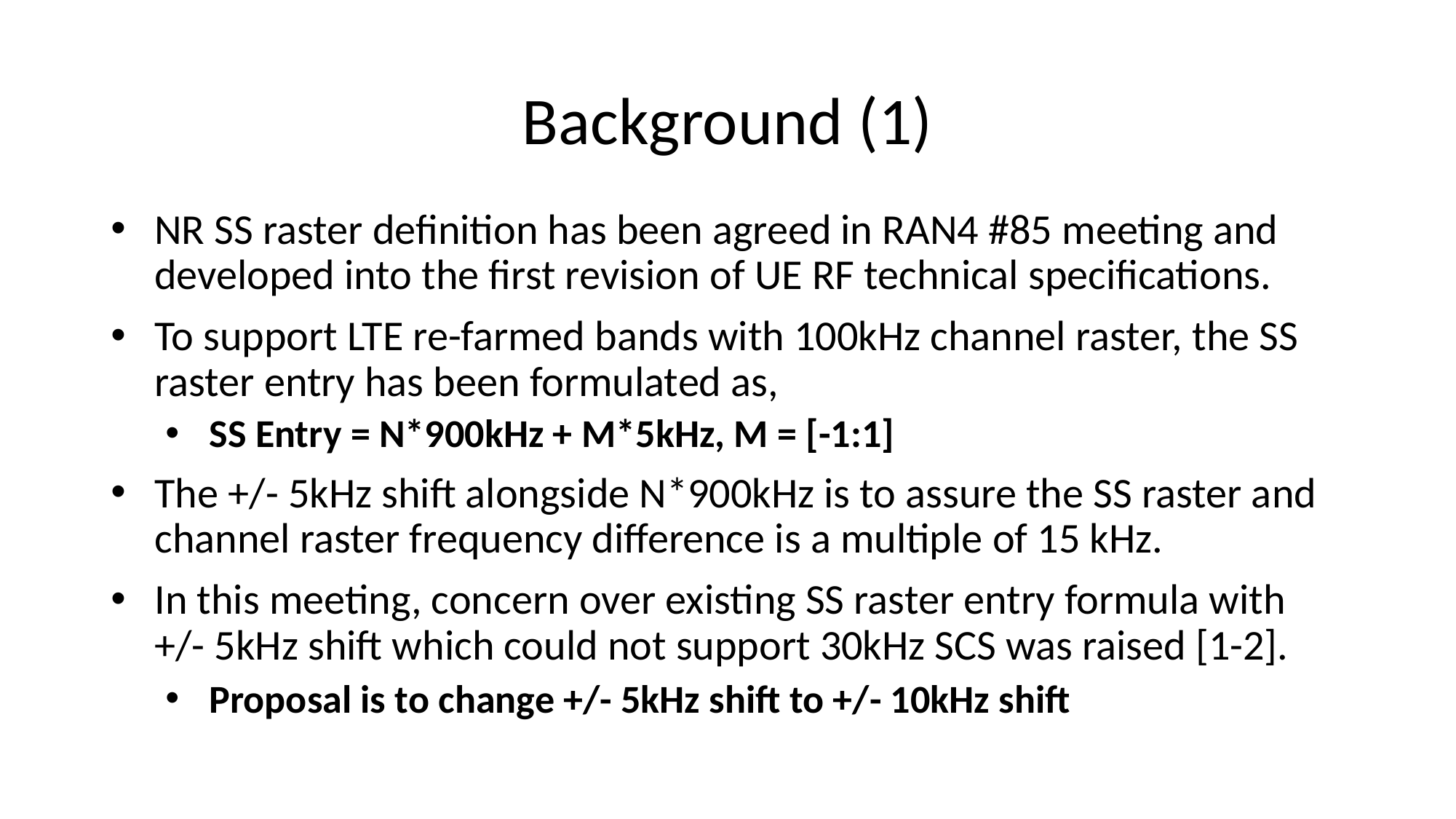

# Background (1)
NR SS raster definition has been agreed in RAN4 #85 meeting and developed into the first revision of UE RF technical specifications.
To support LTE re-farmed bands with 100kHz channel raster, the SS raster entry has been formulated as,
SS Entry = N*900kHz + M*5kHz, M = [-1:1]
The +/- 5kHz shift alongside N*900kHz is to assure the SS raster and channel raster frequency difference is a multiple of 15 kHz.
In this meeting, concern over existing SS raster entry formula with +/- 5kHz shift which could not support 30kHz SCS was raised [1-2].
Proposal is to change +/- 5kHz shift to +/- 10kHz shift